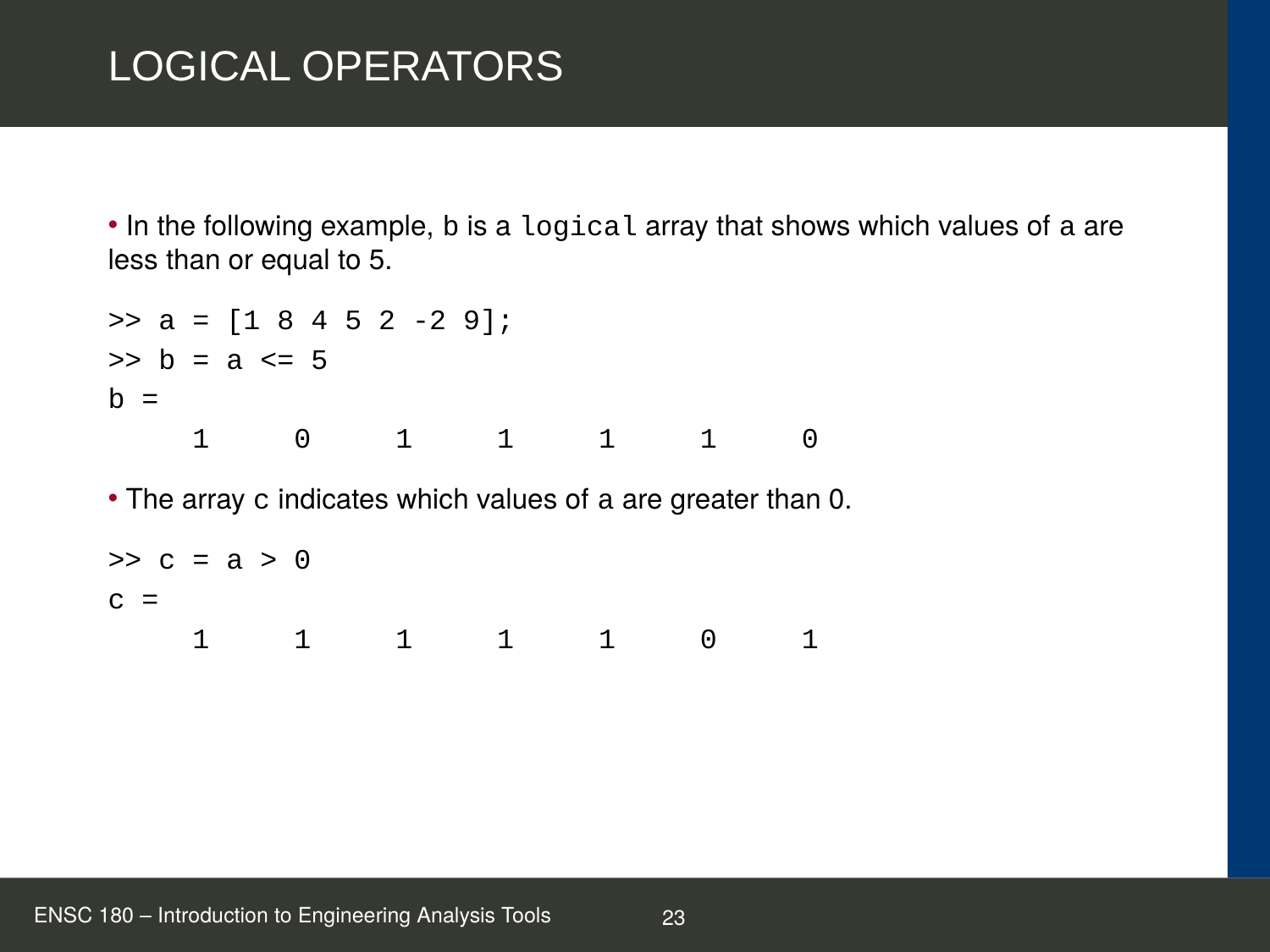

# LOGICAL OPERATORS
 In the following example, b is a logical array that shows which values of a are less than or equal to 5.
>> a = [1 8 4 5 2 -2 9];
>> b = a <= 5
b =
     1     0     1     1     1     1     0
 The array c indicates which values of a are greater than 0.
>> c = a > 0
c =
     1     1     1     1     1     0     1
ENSC 180 – Introduction to Engineering Analysis Tools